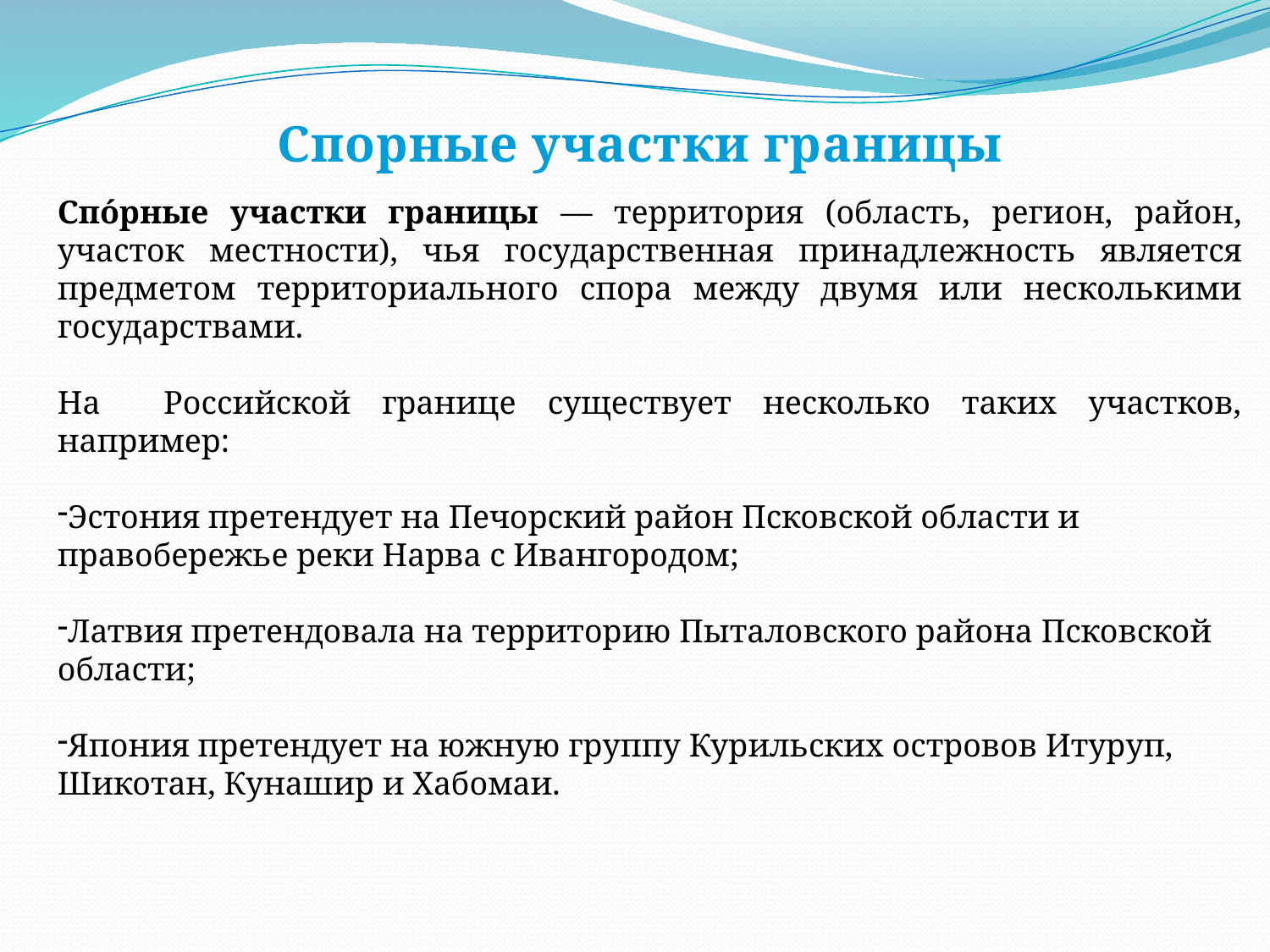

Спорные участки границы
Спо́рные участки границы — территория (область, регион, район, участок местности), чья государственная принадлежность является предметом территориального спора между двумя или несколькими государствами.

На  Российской границе существует несколько таких участков, например:

Эстония претендует на Печорский район Псковской области и правобережье реки Нарва с Ивангородом;

Латвия претендовала на территорию Пыталовского района Псковской области;

Япония претендует на южную группу Курильских островов Итуруп, Шикотан, Кунашир и Хабомаи.